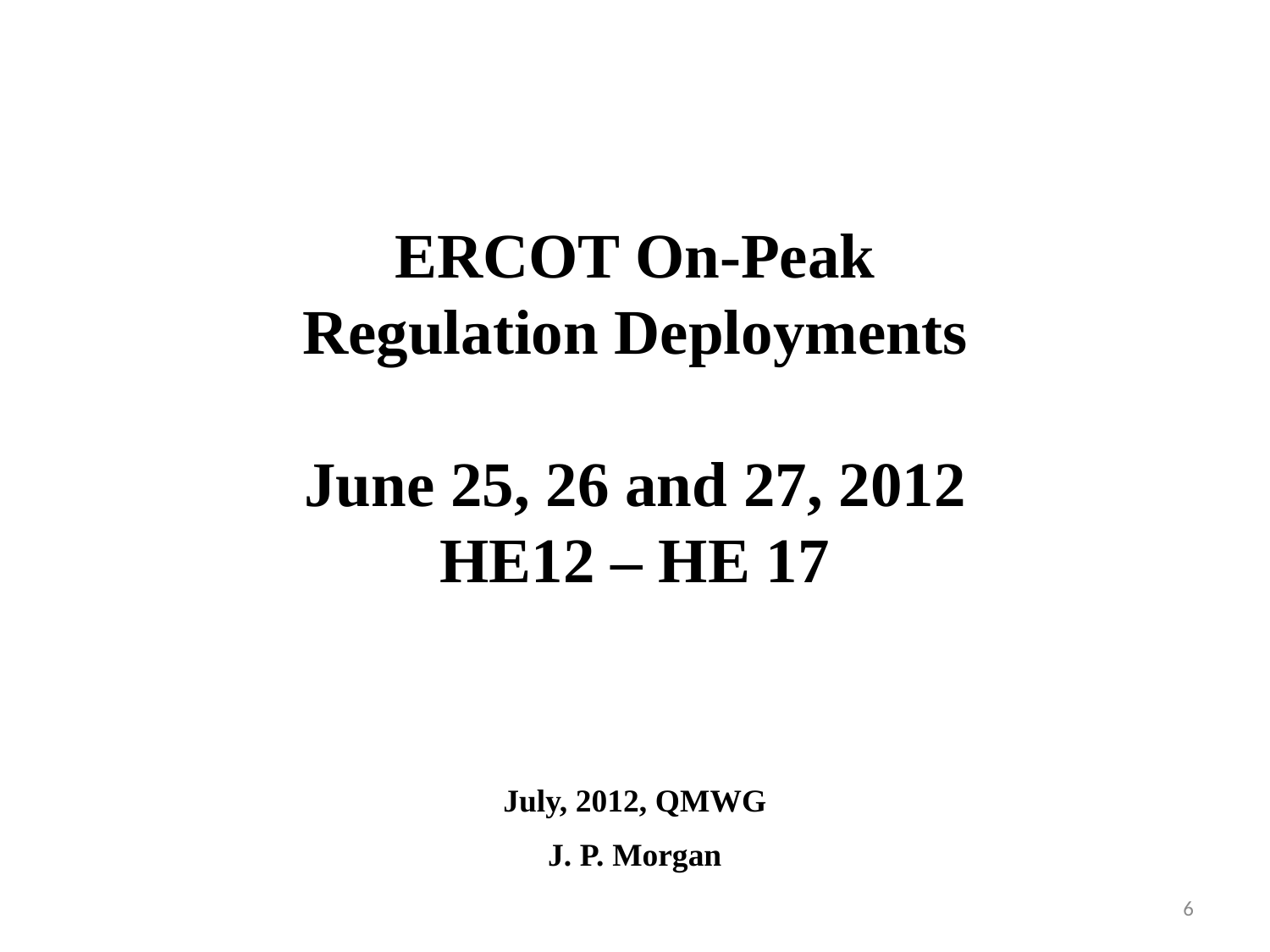

ERCOT On-Peak
Regulation Deployments

June 25, 26 and 27, 2012
HE12 – HE 17

July, 2012, QMWG
J. P. Morgan
6